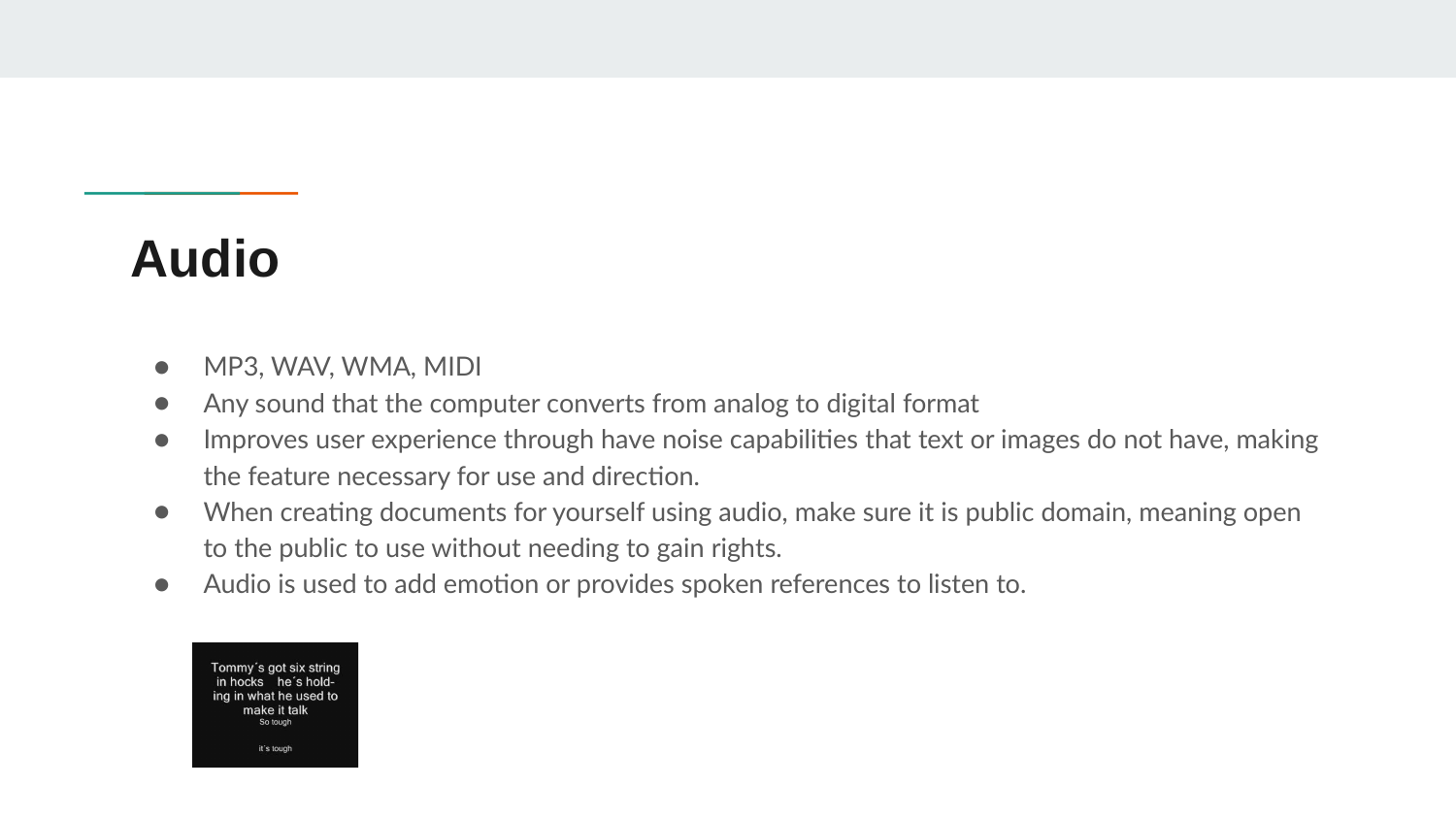

# Audio
MP3, WAV, WMA, MIDI
Any sound that the computer converts from analog to digital format
Improves user experience through have noise capabilities that text or images do not have, making the feature necessary for use and direction.
When creating documents for yourself using audio, make sure it is public domain, meaning open to the public to use without needing to gain rights.
Audio is used to add emotion or provides spoken references to listen to.